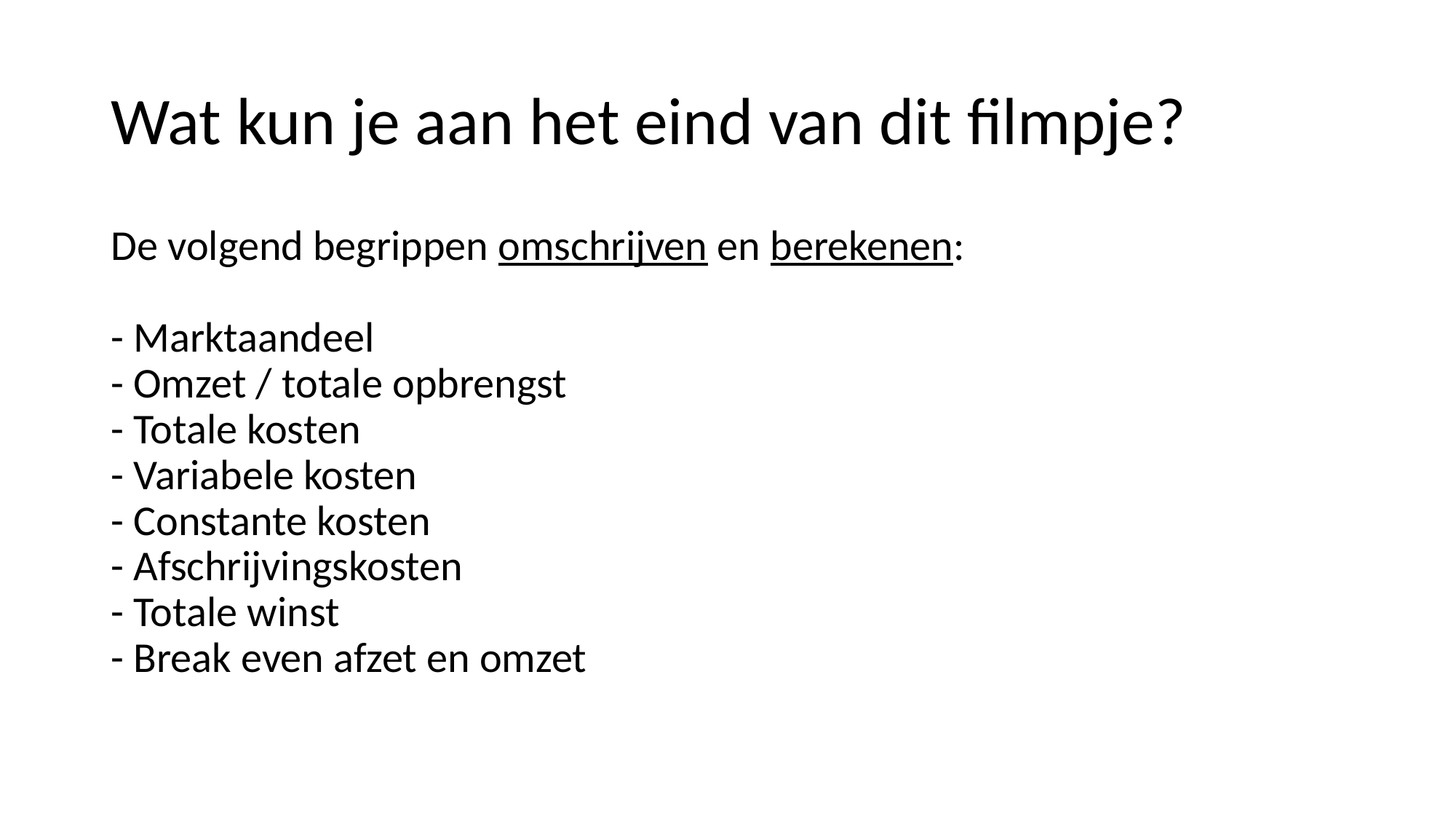

# Wat kun je aan het eind van dit filmpje?
De volgend begrippen omschrijven en berekenen:
- Marktaandeel
- Omzet / totale opbrengst
- Totale kosten
- Variabele kosten
- Constante kosten
- Afschrijvingskosten
- Totale winst
- Break even afzet en omzet